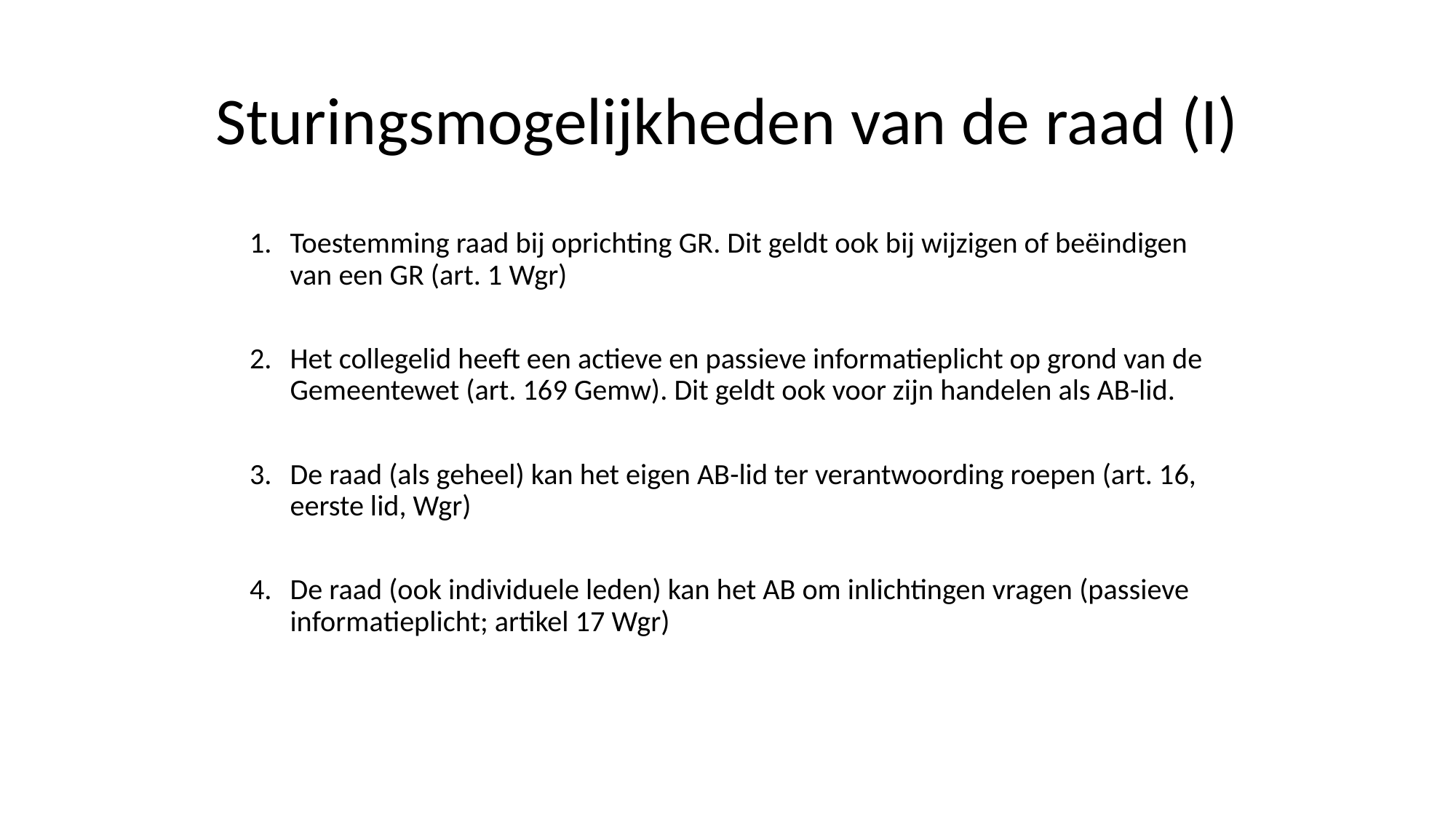

# Sturingsmogelijkheden van de raad (I)
Toestemming raad bij oprichting GR. Dit geldt ook bij wijzigen of beëindigen van een GR (art. 1 Wgr)

Het collegelid heeft een actieve en passieve informatieplicht op grond van de Gemeentewet (art. 169 Gemw). Dit geldt ook voor zijn handelen als AB-lid.

De raad (als geheel) kan het eigen AB-lid ter verantwoording roepen (art. 16, eerste lid, Wgr)

De raad (ook individuele leden) kan het AB om inlichtingen vragen (passieve informatieplicht; artikel 17 Wgr)